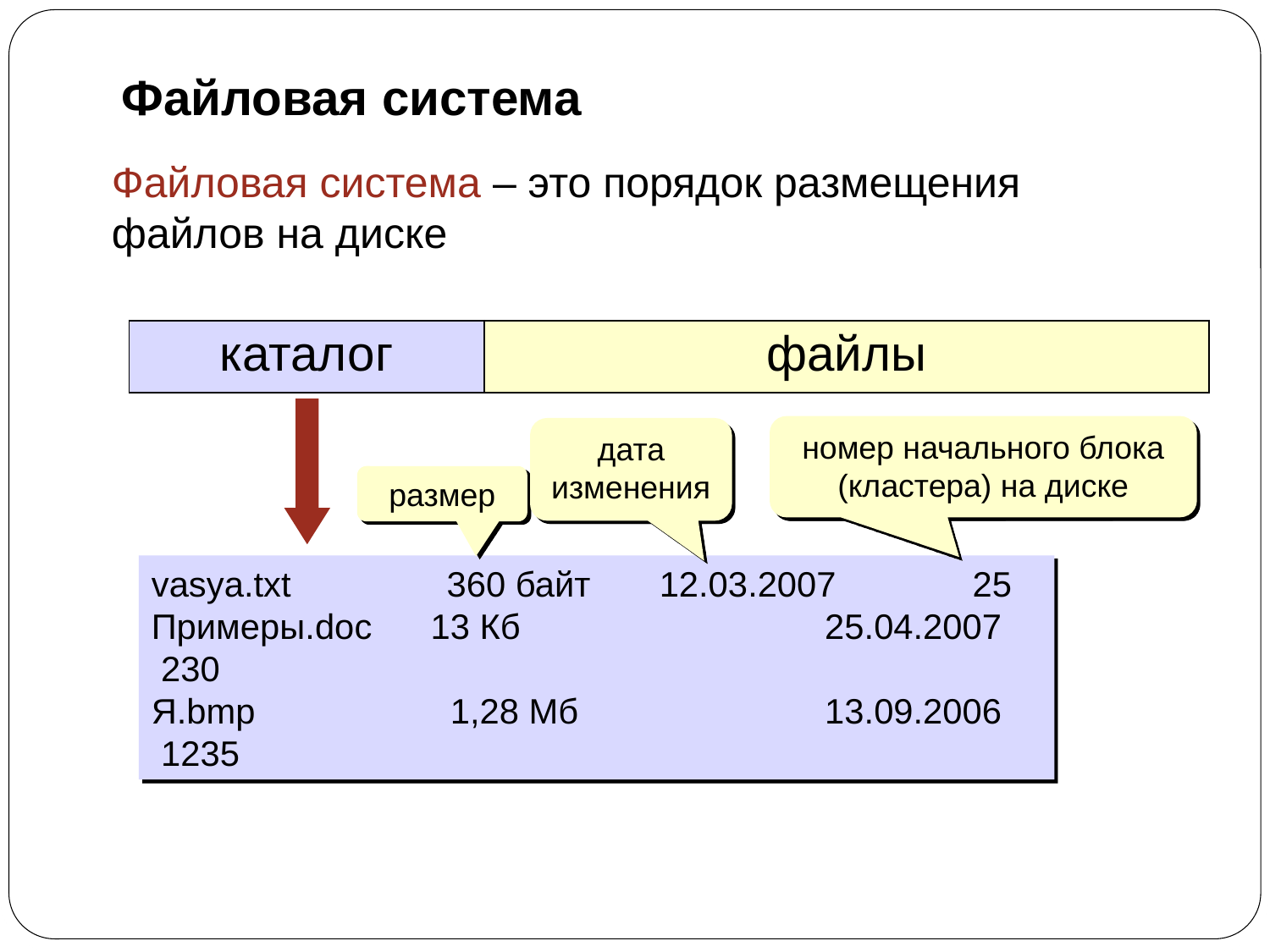

Файловая система
Файловая система – это порядок размещения файлов на диске
| каталог | файлы |
| --- | --- |

номер начального блока (кластера) на диске
дата изменения
размер
vasya.txt                360 байт    	12.03.2007              25
Примеры.doc      13 Кб  	                 25.04.2007	  230
Я.bmp                    1,28 Мб	                 13.09.2006	  1235